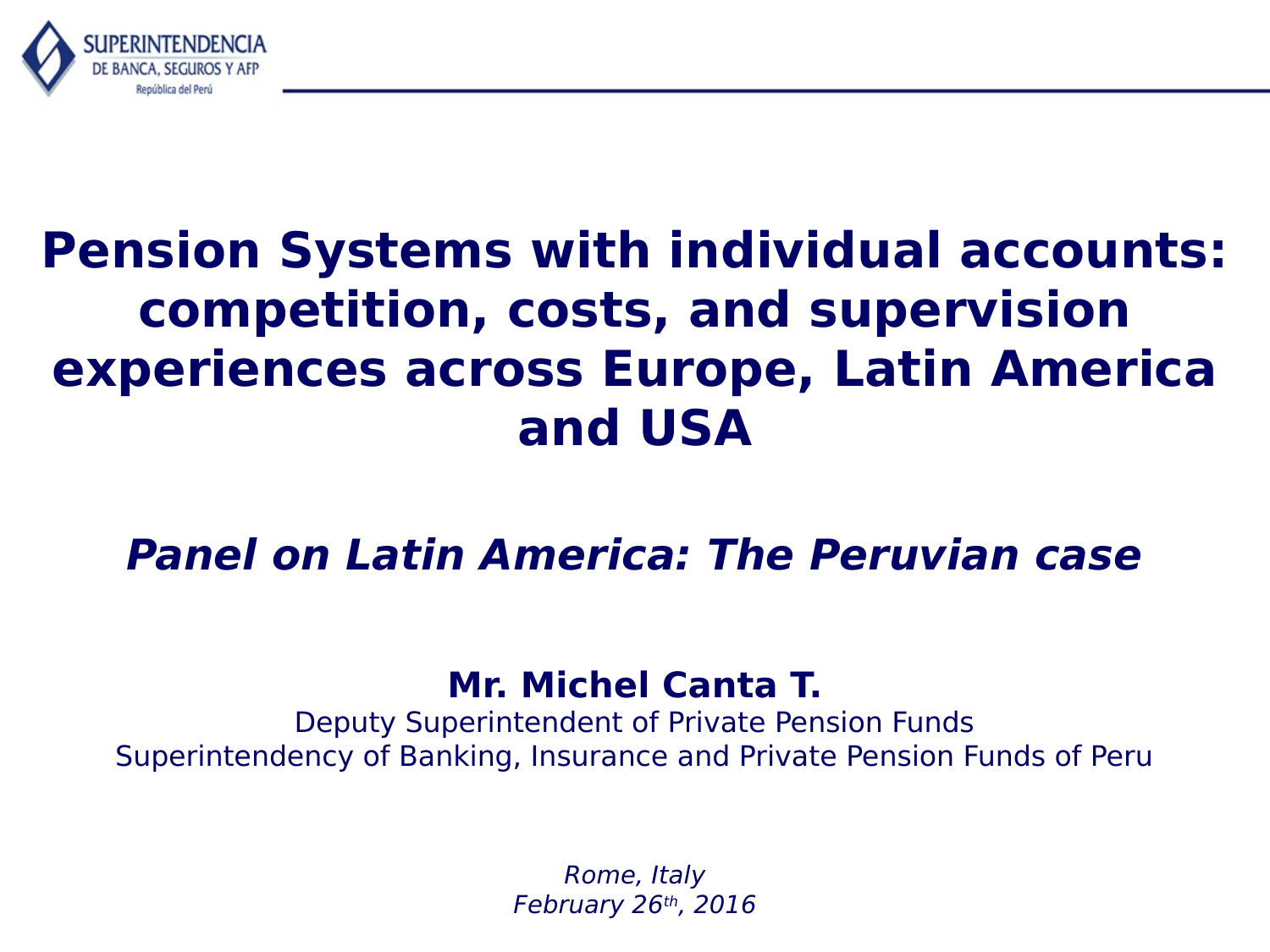

Pension Systems with individual accounts: competition, costs, and supervision experiences across Europe, Latin America and USA
Panel on Latin America: The Peruvian case
Mr. Michel Canta T.
Deputy Superintendent of Private Pension Funds
Superintendency of Banking, Insurance and Private Pension Funds of Peru
Rome, Italy
February 26th, 2016